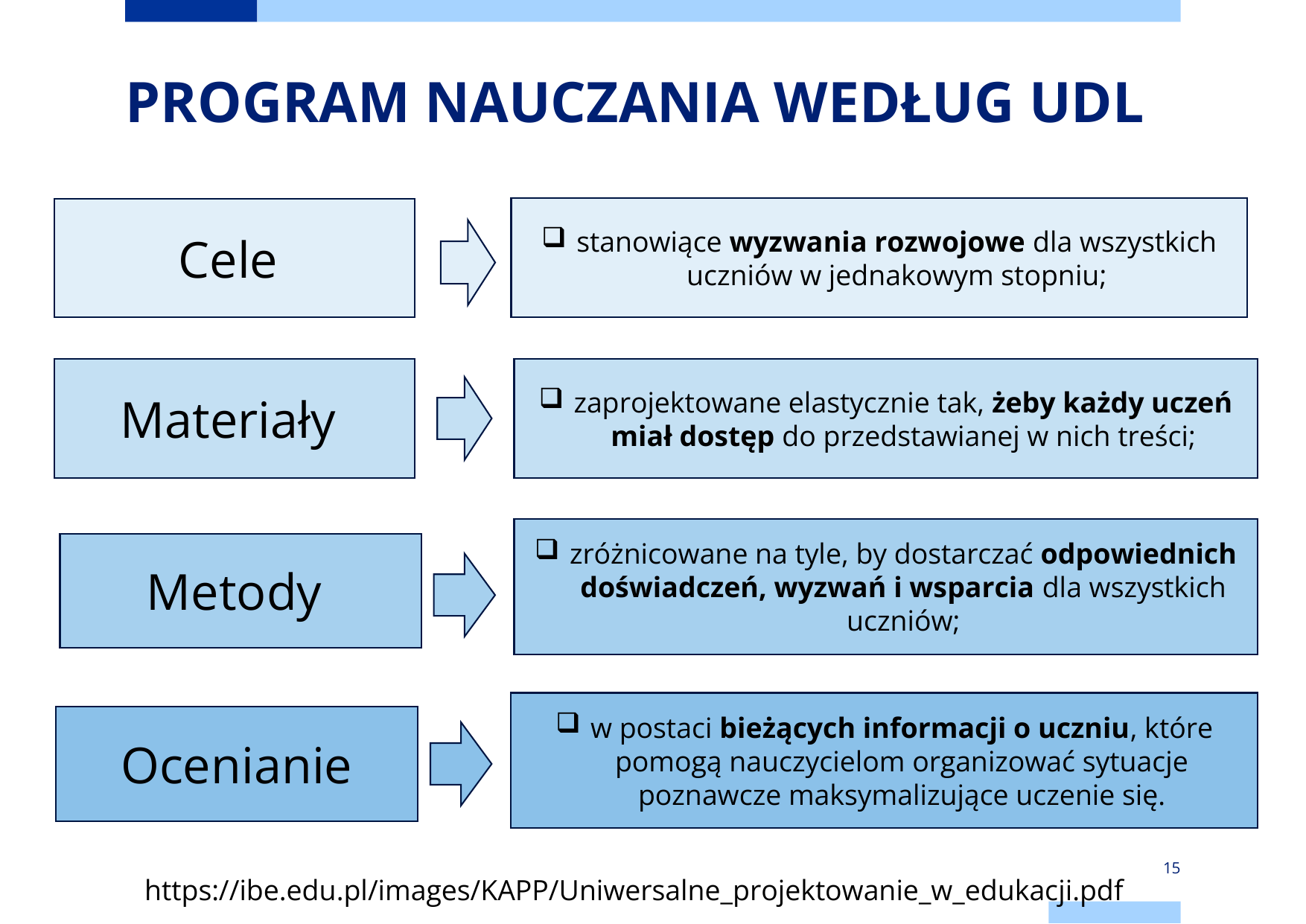

# PROGRAM NAUCZANIA WEDŁUG UDL

https://ibe.edu.pl/images/KAPP/Uniwersalne_projektowanie_w_edukacji.pdf
stanowiące wyzwania rozwojowe dla wszystkich uczniów w jednakowym stopniu;

Cele
Materiały
zaprojektowane elastycznie tak, żeby każdy uczeń miał dostęp do przedstawianej w nich treści;

zróżnicowane na tyle, by dostarczać odpowiednich doświadczeń, wyzwań i wsparcia dla wszystkich uczniów;

Metody
w postaci bieżących informacji o uczniu, które pomogą nauczycielom organizować sytuacje poznawcze maksymalizujące uczenie się.

Ocenianie
15